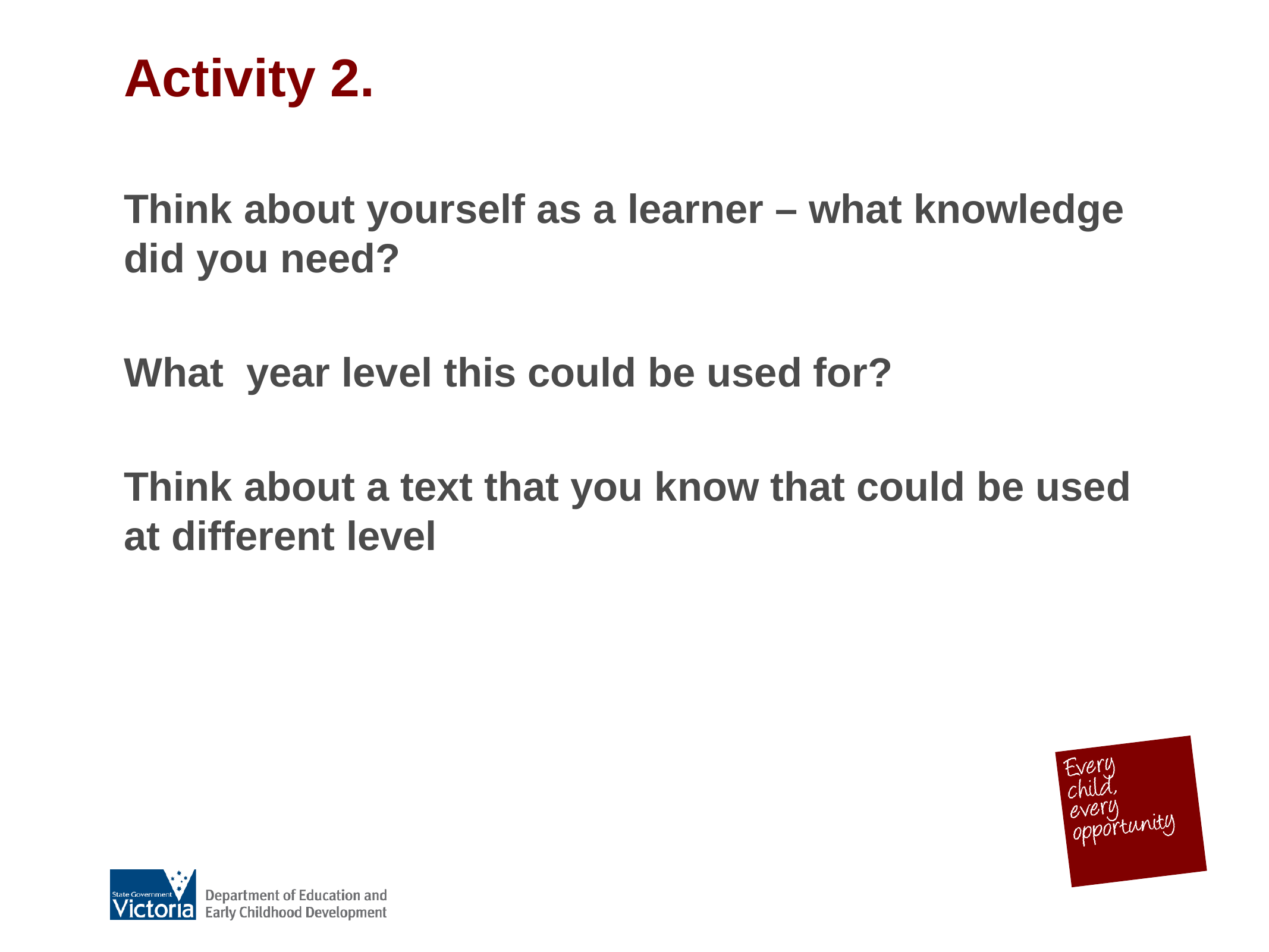

# Activity 2.

Think about yourself as a learner – what knowledge did you need?

What  year level this could be used for?

Think about a text that you know that could be used at different level